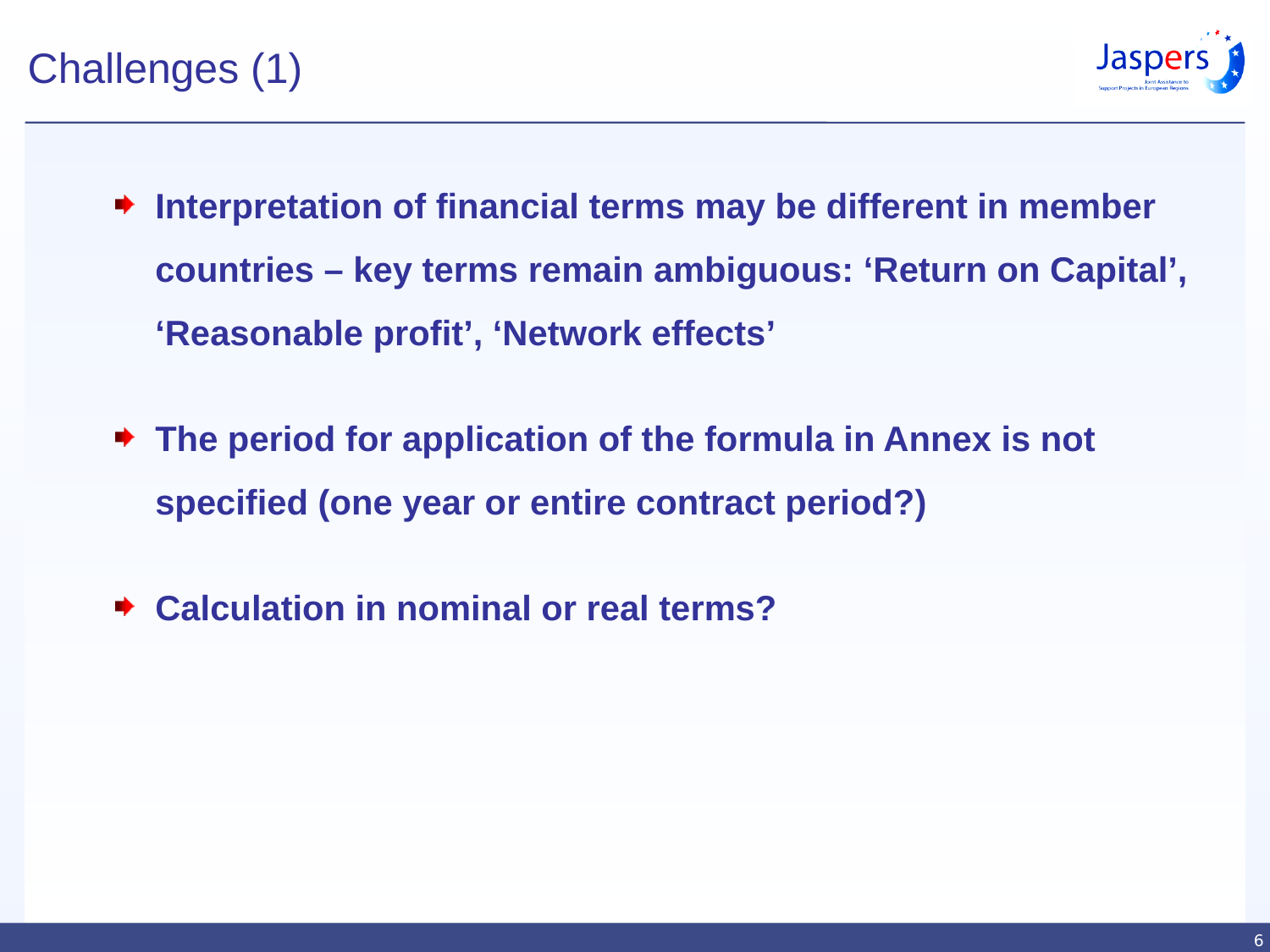

Challenges (1)
Interpretation of financial terms may be different in member countries – key terms remain ambiguous: ‘Return on Capital’, ‘Reasonable profit’, ‘Network effects’
The period for application of the formula in Annex is not specified (one year or entire contract period?)
Calculation in nominal or real terms?

6